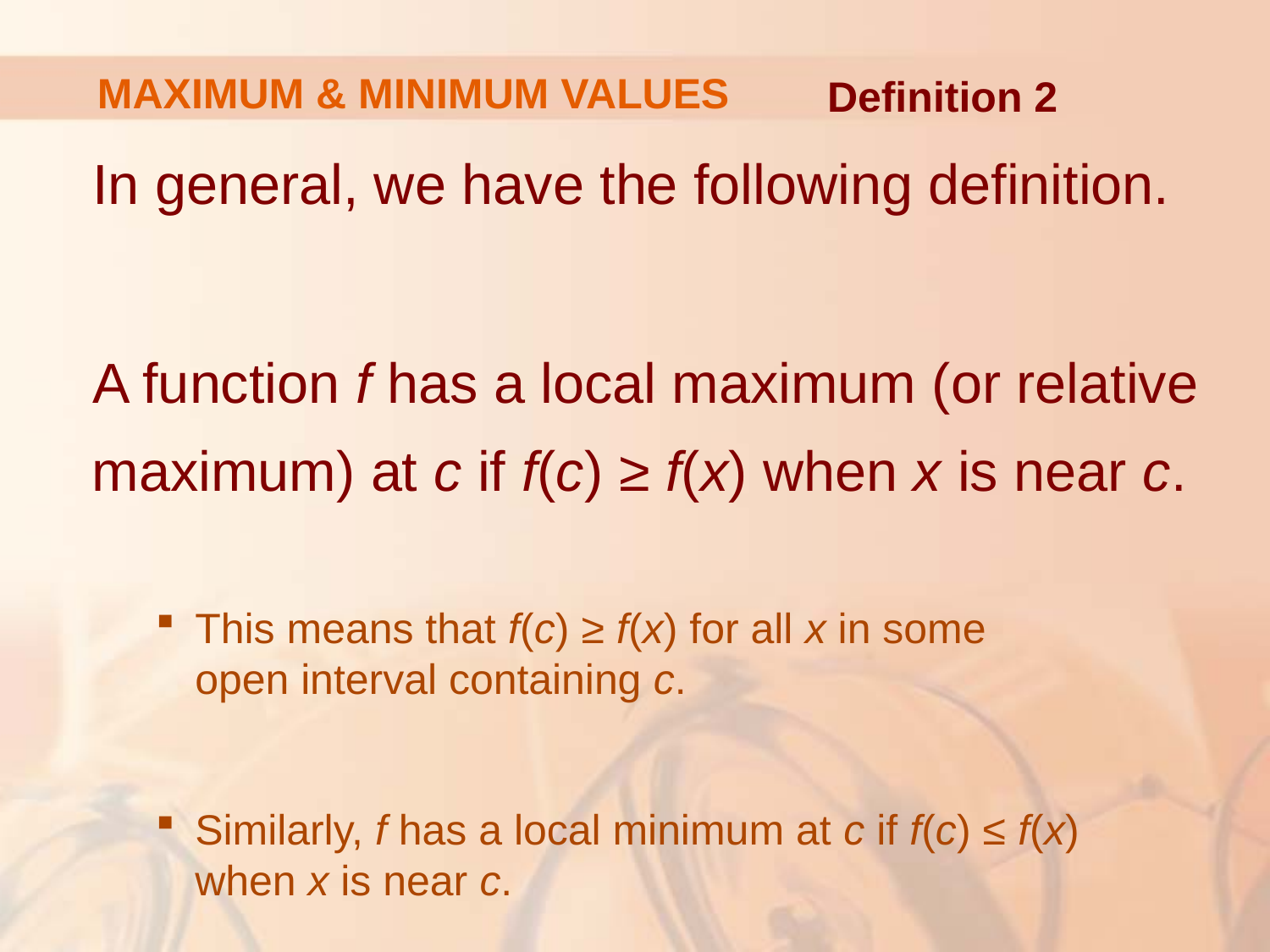

# MAXIMUM & MINIMUM VALUES
Definition 2
In general, we have the following definition.

A function f has a local maximum (or relative  maximum) at c if f(c) ≥ f(x) when x is near c.

This means that f(c) ≥ f(x) for all x in some
open interval containing c.

Similarly, f has a local minimum at c if f(c) ≤ f(x)
when x is near c.